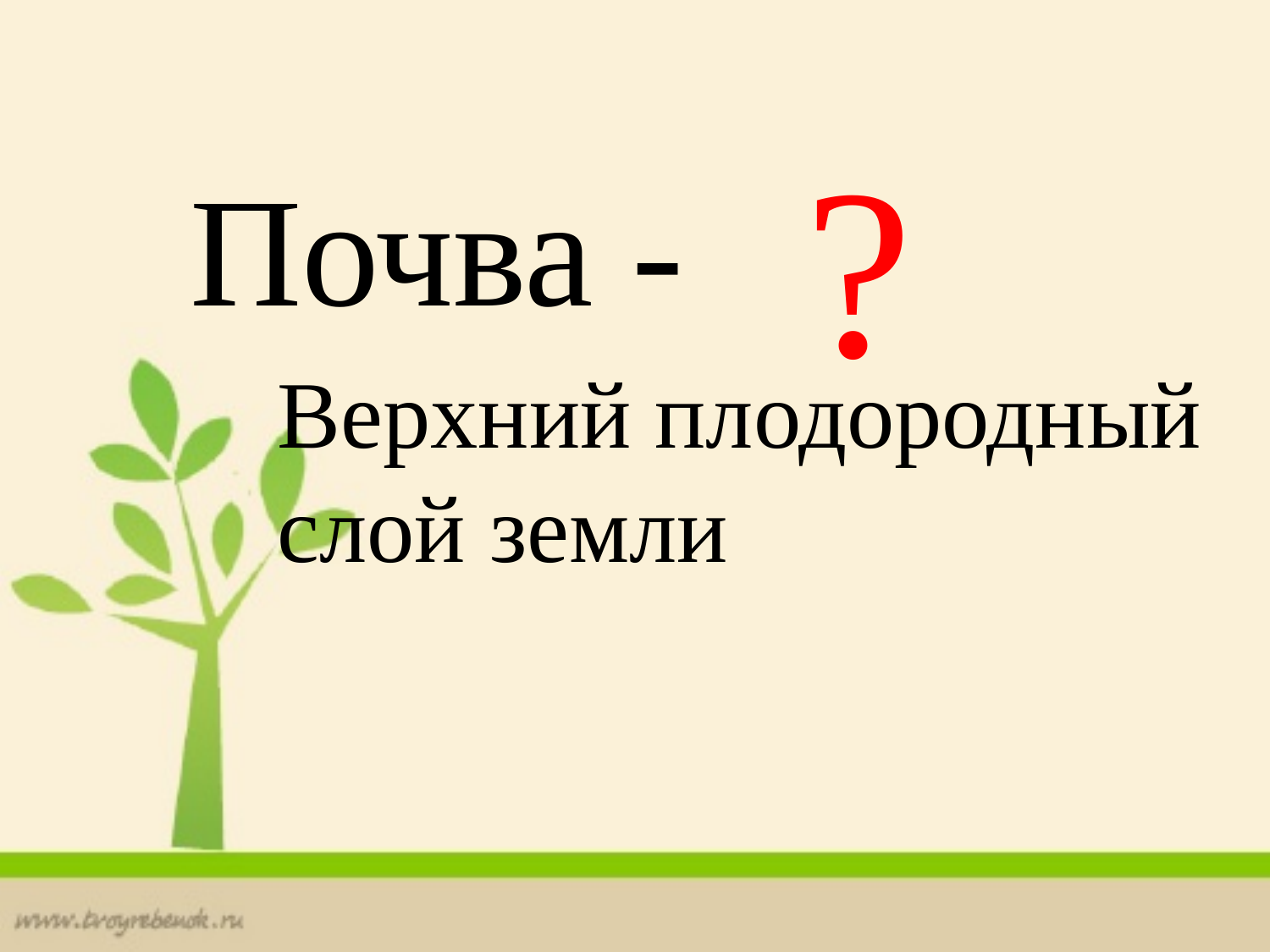

?
# Почва -
Верхний плодородный слой земли